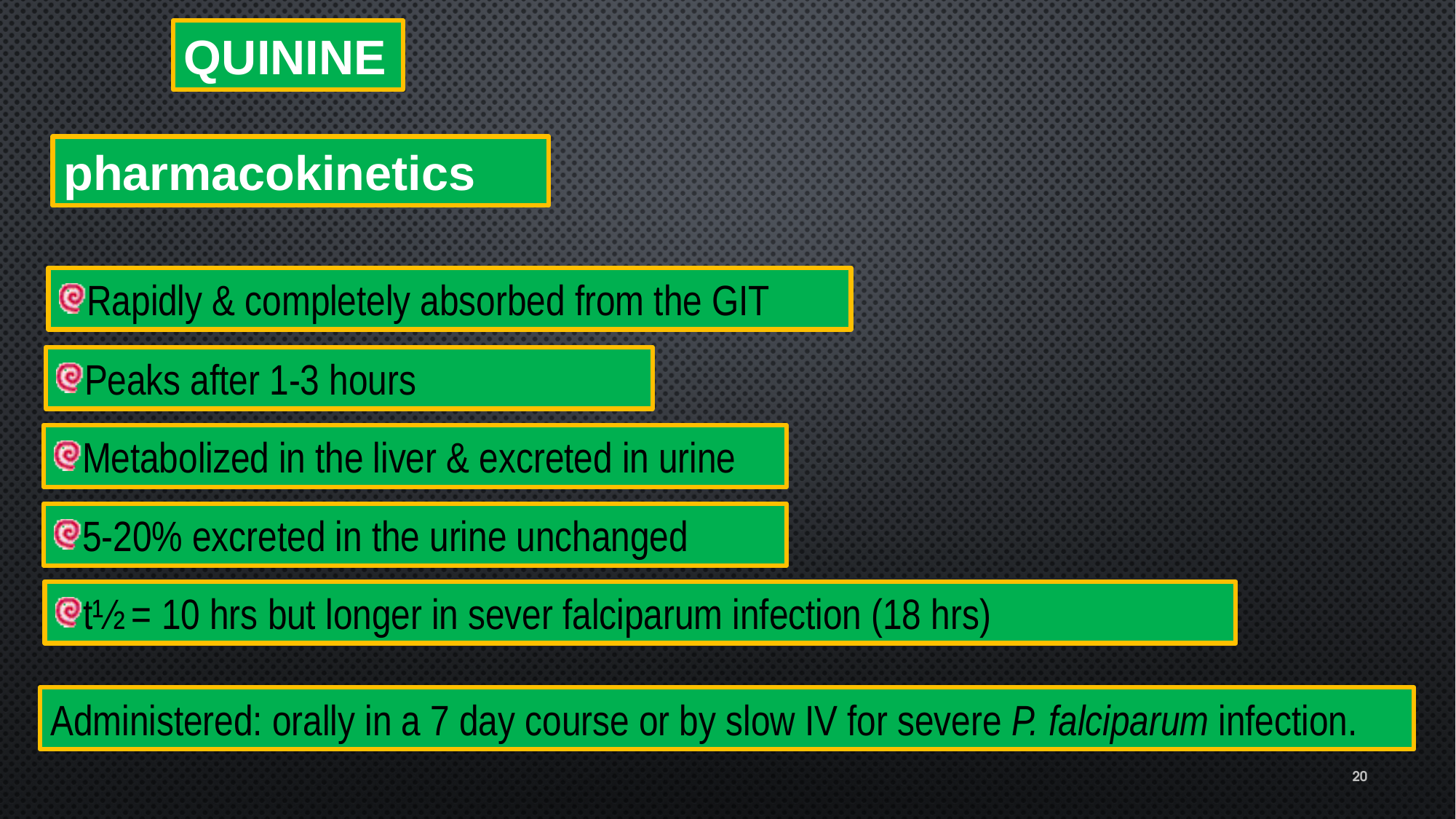

QUININE
pharmacokinetics
Rapidly & completely absorbed from the GIT
Peaks after 1-3 hours
Metabolized in the liver & excreted in urine
5-20% excreted in the urine unchanged
t½ = 10 hrs but longer in sever falciparum infection (18 hrs)
Administered: orally in a 7 day course or by slow IV for severe P. falciparum infection.
20